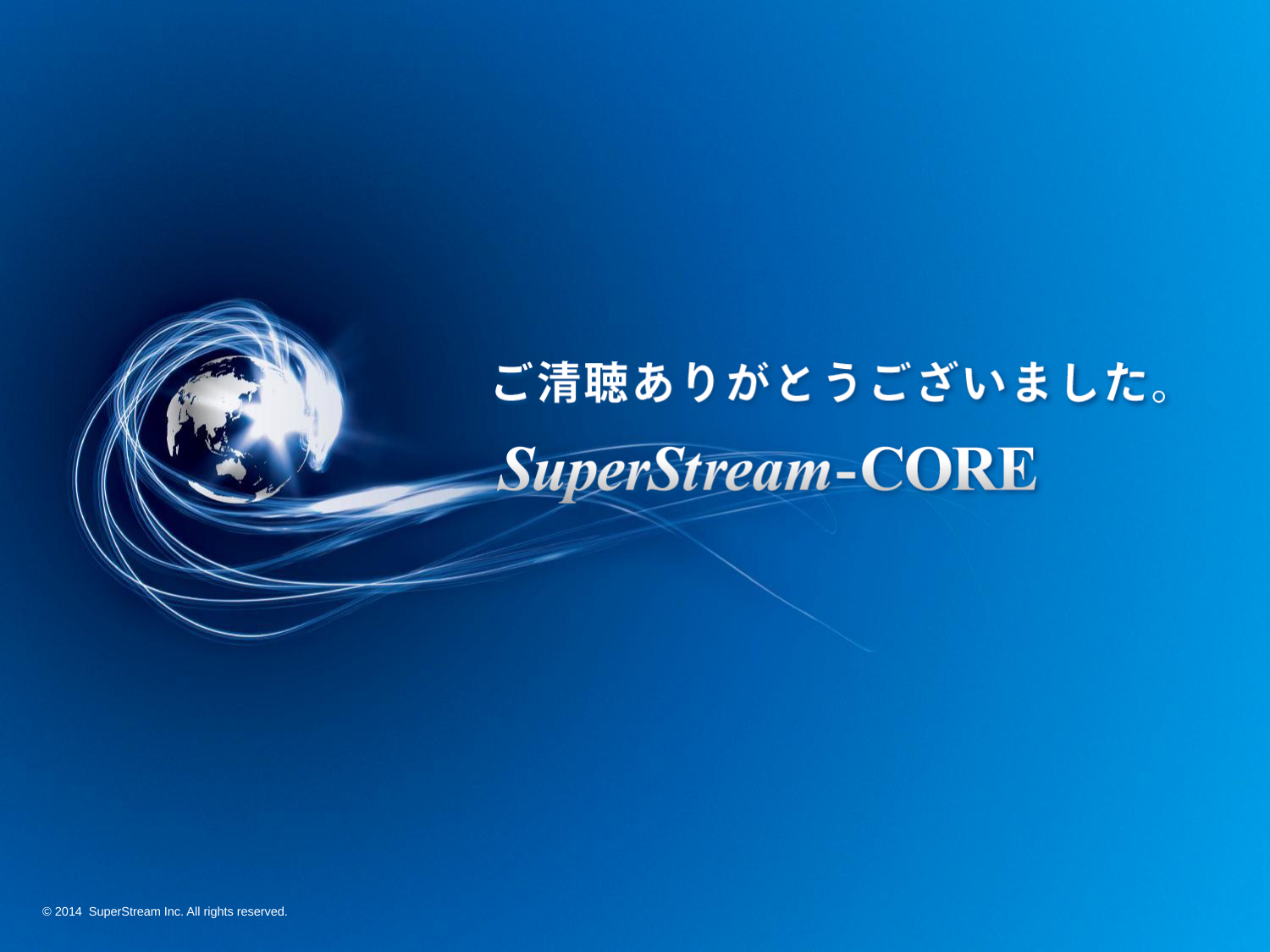

© 2014  SuperStream Inc. All rights reserved.